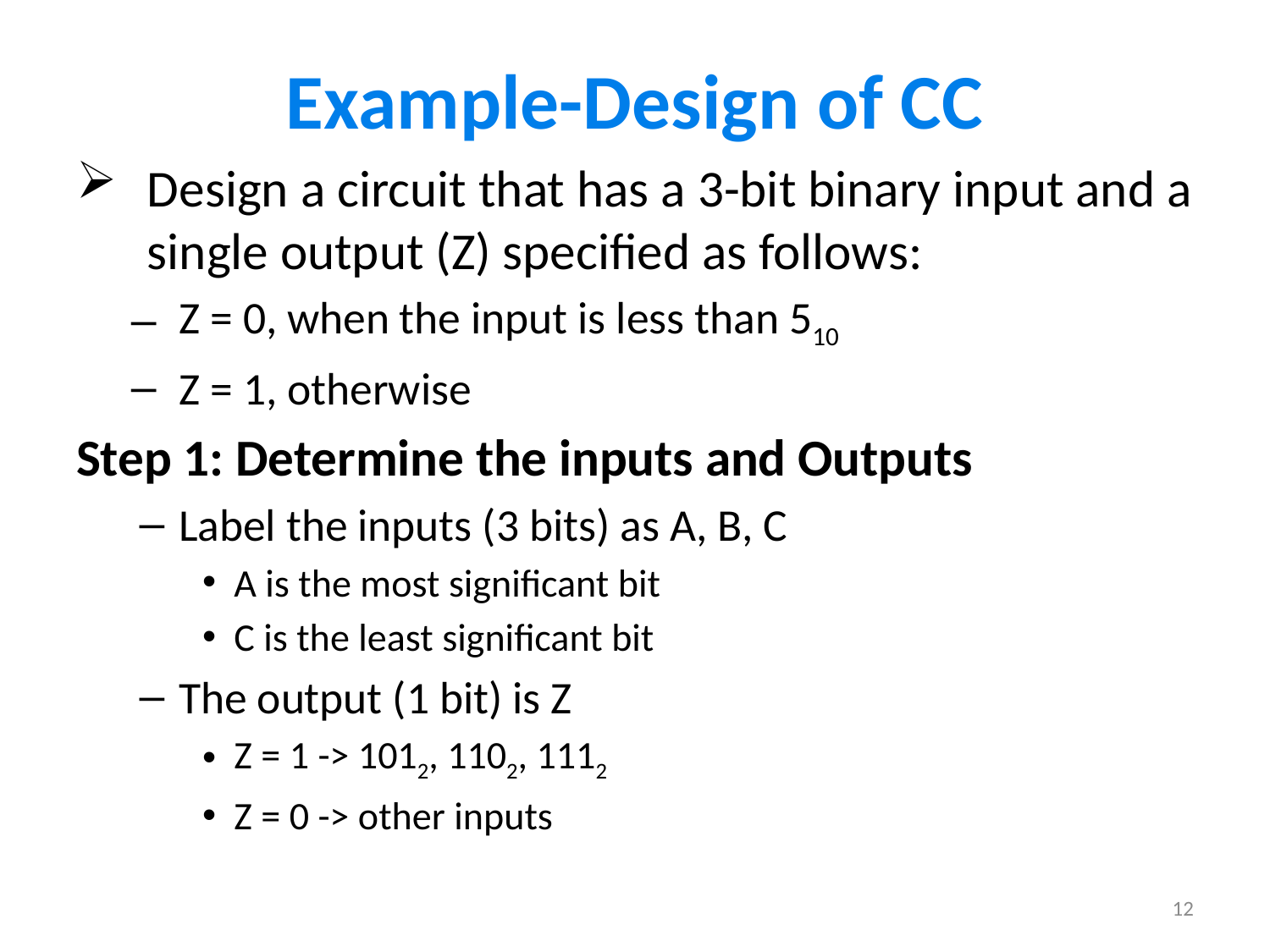

# Example-Design of CC
Design a circuit that has a 3-bit binary input and a single output (Z) specified as follows:
Z = 0, when the input is less than 510
Z = 1, otherwise
Step 1: Determine the inputs and Outputs
Label the inputs (3 bits) as A, B, C
A is the most significant bit
C is the least significant bit
The output (1 bit) is Z
Z = 1 -> 1012, 1102, 1112
Z = 0 -> other inputs

12